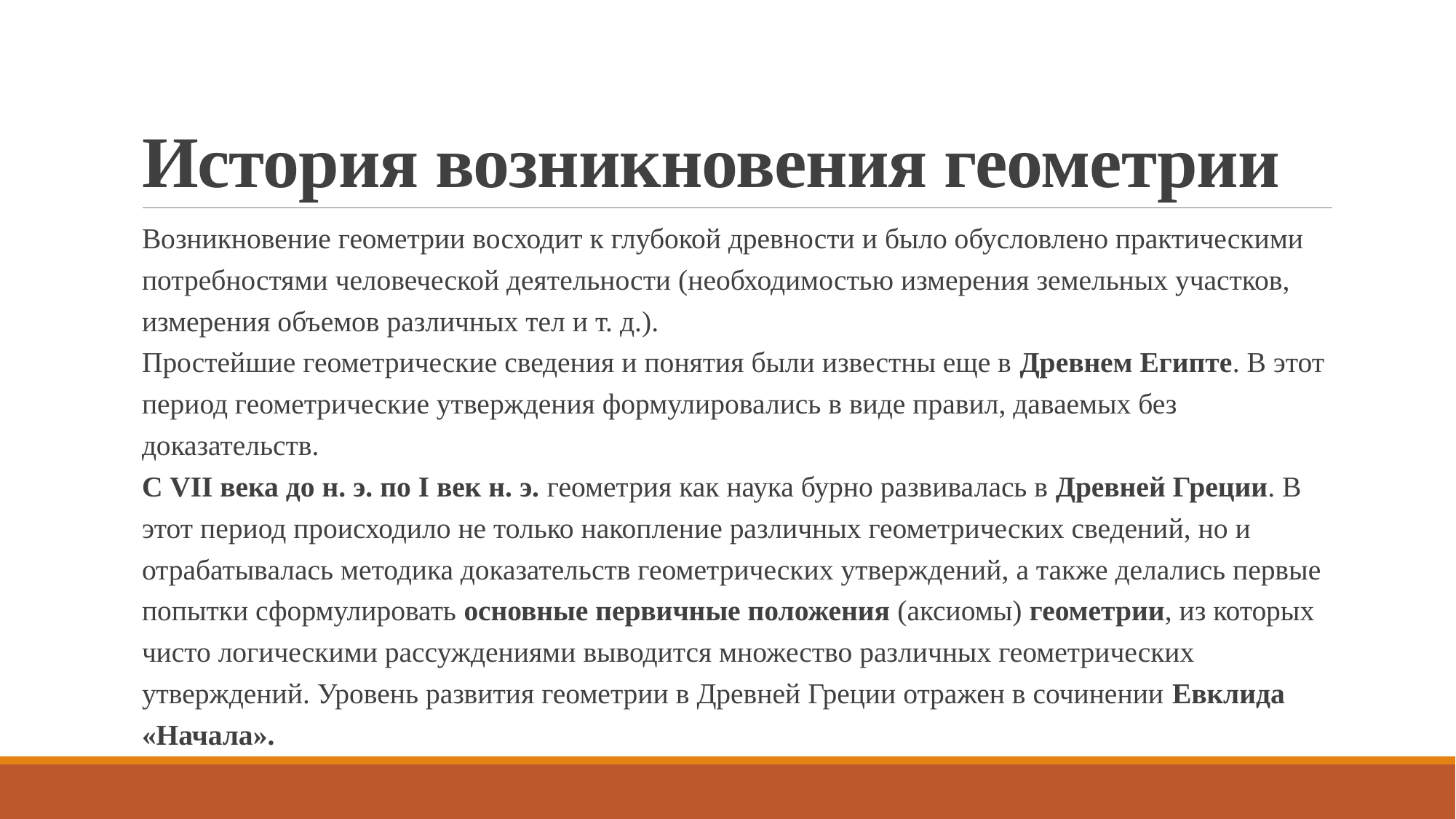

# История возникновения геометрии
Возникновение геометрии восходит к глубокой древности и было обусловлено практическими потребностями человеческой деятельности (необходимостью измерения земельных участков, измерения объемов различных тел и т. д.).
Простейшие геометрические сведения и понятия были известны еще в Древнем Египте. В этот период геометрические утверждения формулировались в виде правил, даваемых без доказательств.
С VII века до н. э. по I век н. э. геометрия как наука бурно развивалась в Древней Греции. В этот период происходило не только накопление различных геометрических сведений, но и отрабатывалась методика доказательств геометрических утверждений, а также делались первые попытки сформулировать основные первичные положения (аксиомы) геометрии, из которых чисто логическими рассуждениями выводится множество различных геометрических утверждений. Уровень развития геометрии в Древней Греции отражен в сочинении Евклида «Начала».